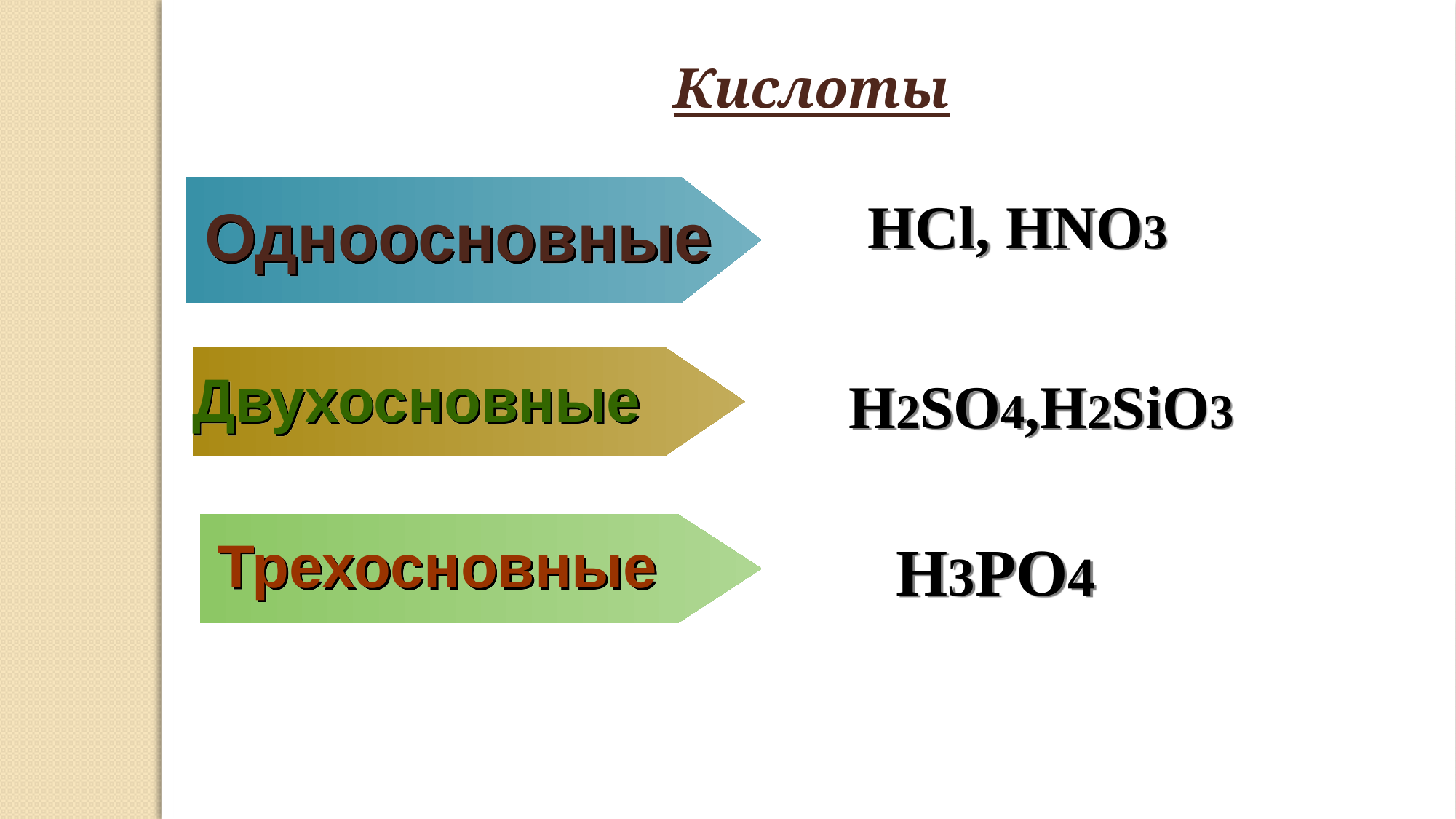

Кислоты

HCl, HNO3
Одноосновные

Двухосновные
H2SO4,H2SiO3

Трехосновные
H3PO4